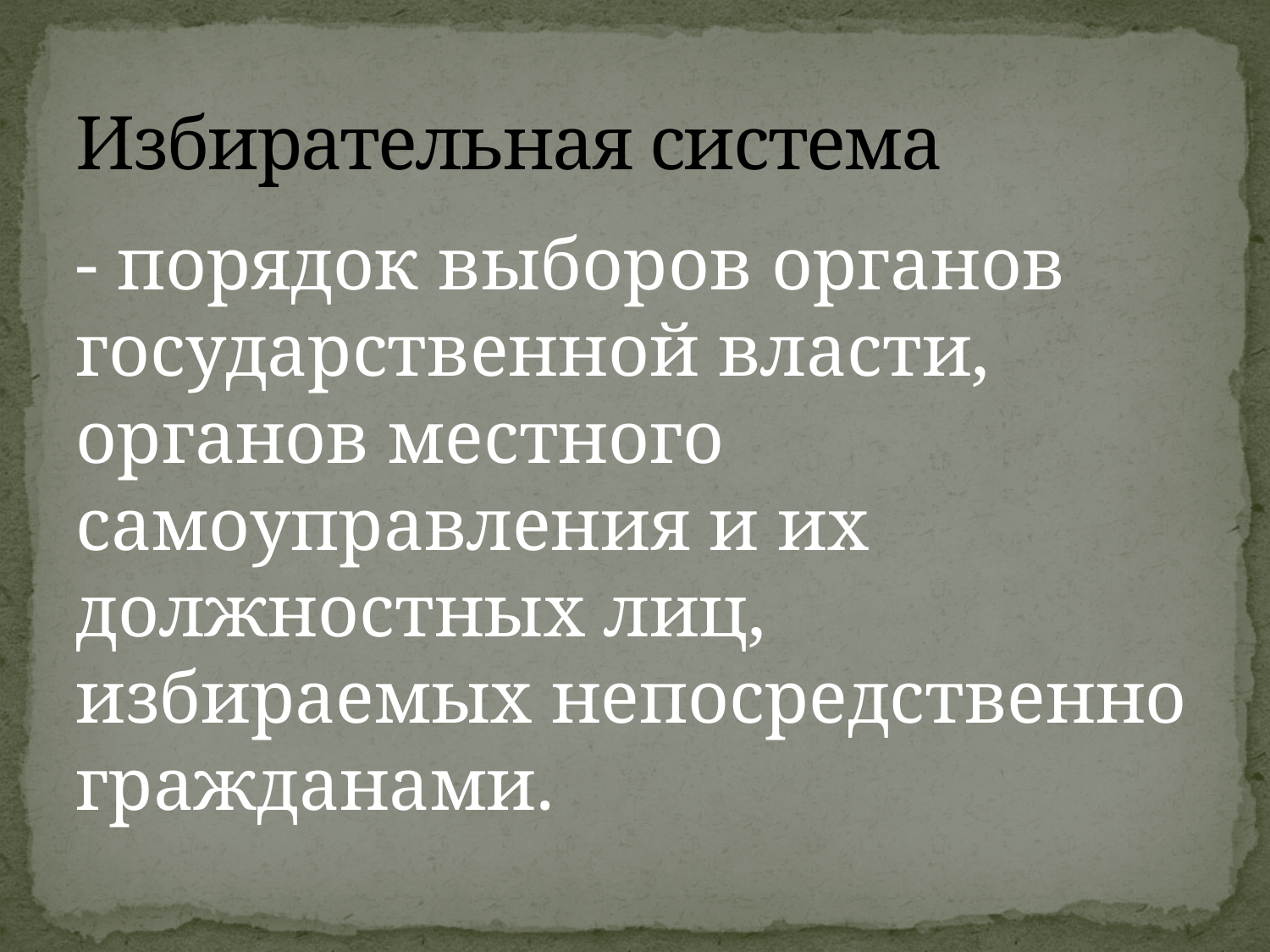

# Избирательная система
- порядок выборов органов государственной власти, органов местного самоуправления и их должностных лиц, избираемых непосредственно гражданами.